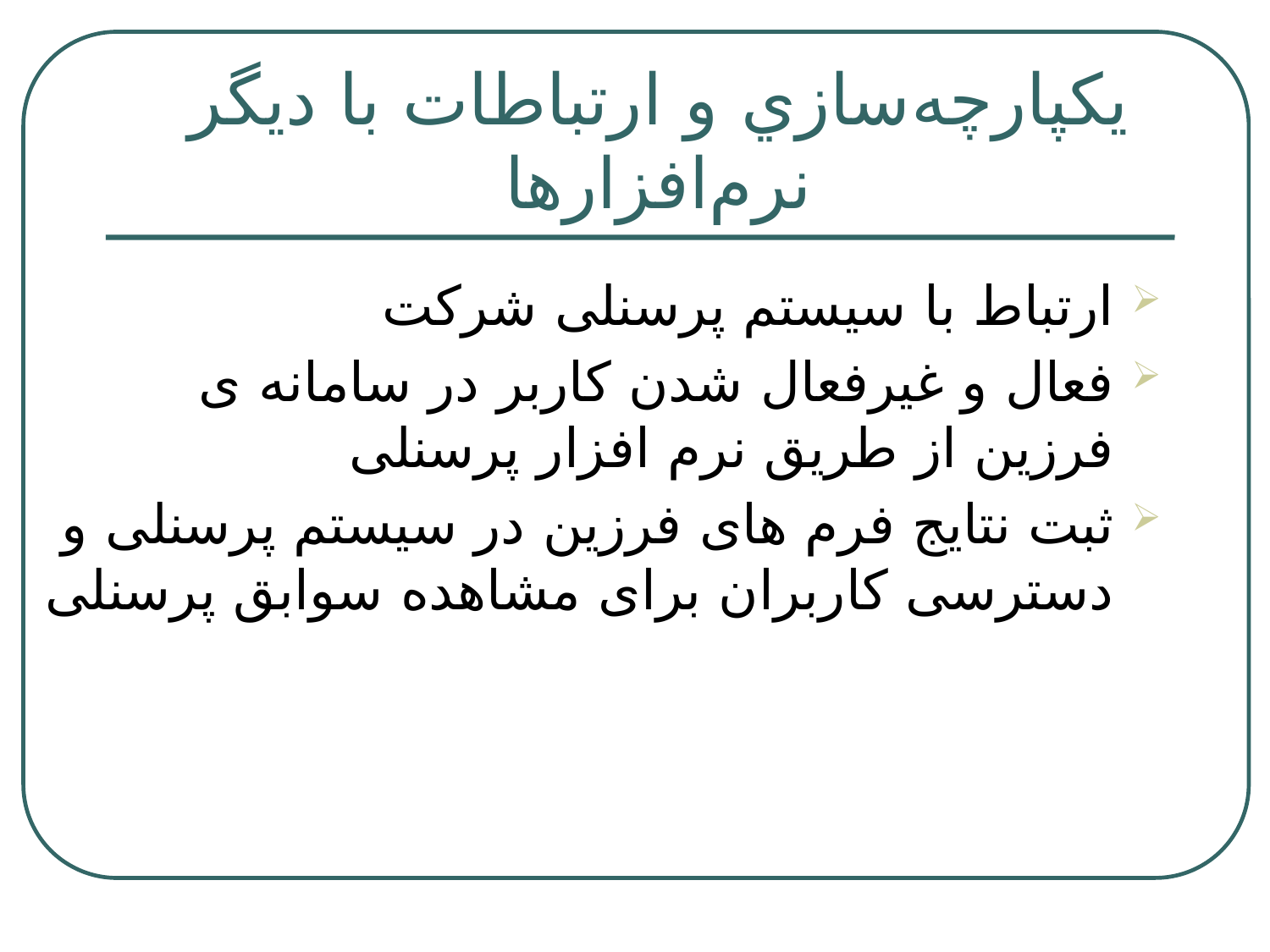

# يكپارچه‌سازي و ارتباطات با ديگر نرم‌افزارها
ارتباط با سیستم پرسنلی شرکت
فعال و غیرفعال شدن کاربر در سامانه ی فرزین از طریق نرم افزار پرسنلی
ثبت نتایج فرم های فرزین در سیستم پرسنلی و دسترسی کاربران برای مشاهده سوابق پرسنلی